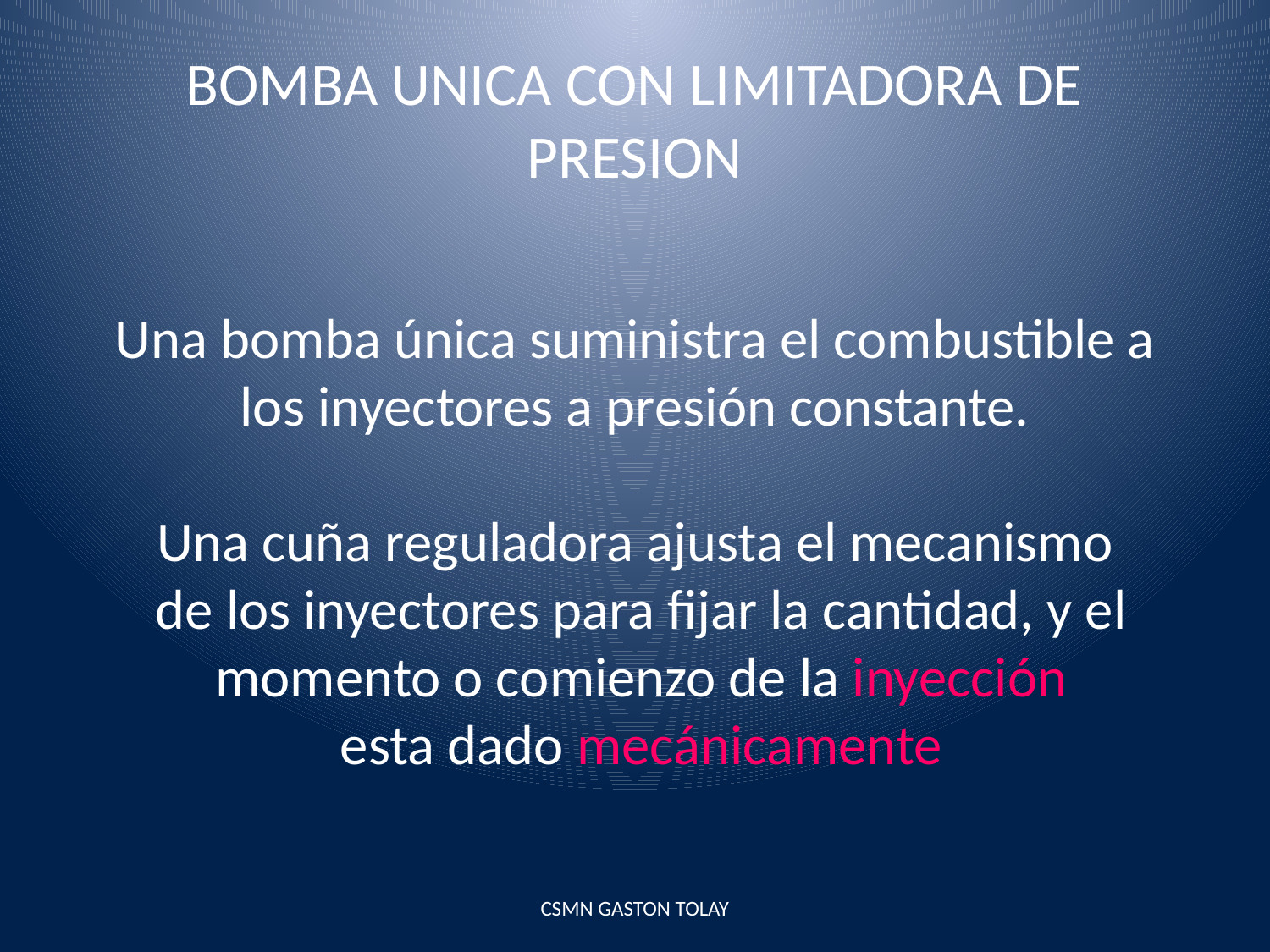

# BOMBA UNICA CON LIMITADORA DE PRESION
Una bomba única suministra el combustible a los inyectores a presión constante.

Una cuña reguladora ajusta el mecanismo
 de los inyectores para fijar la cantidad, y el
 momento o comienzo de la inyección
 esta dado mecánicamente
CSMN GASTON TOLAY